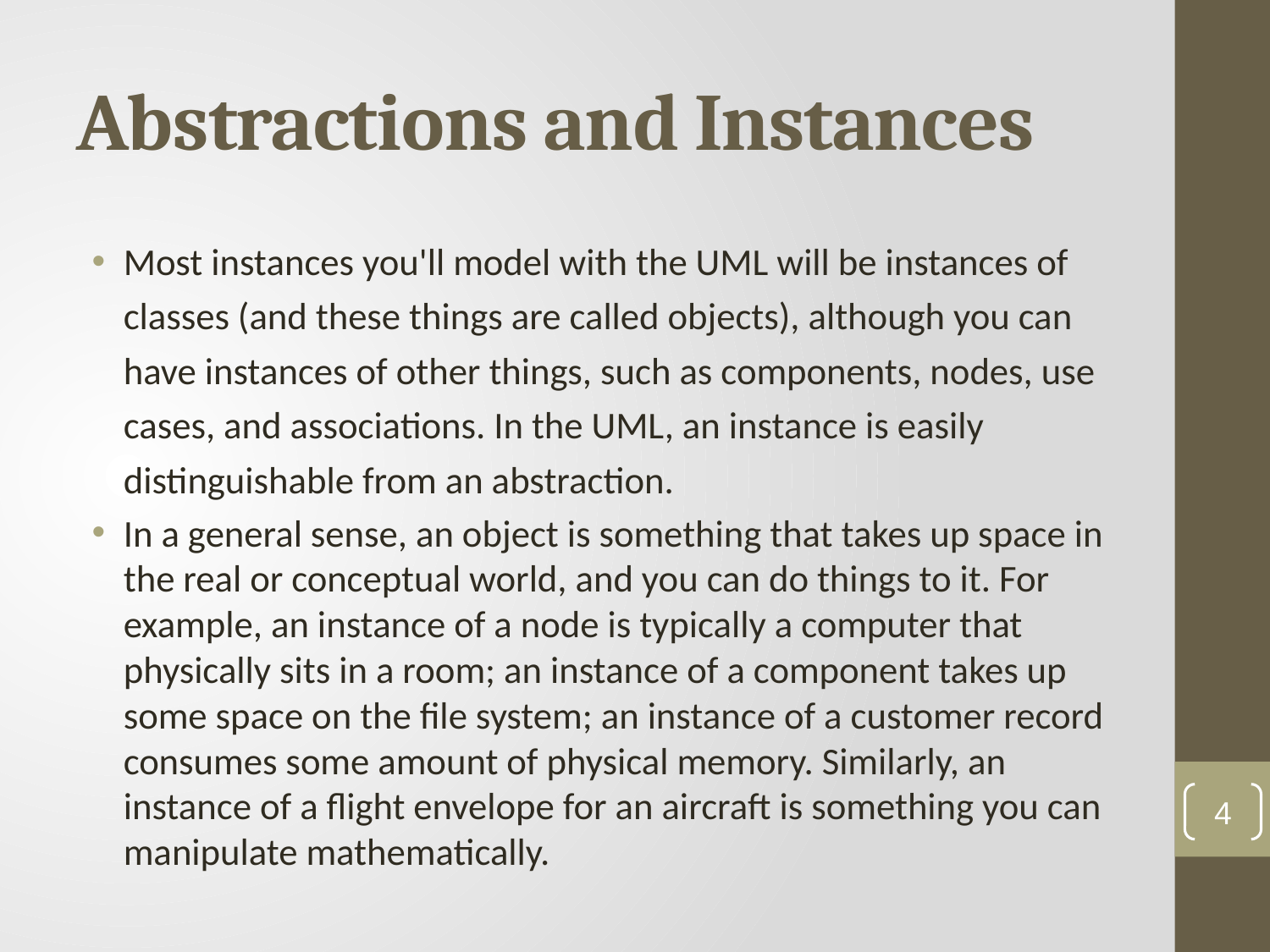

# Abstractions and Instances
Most instances you'll model with the UML will be instances of classes (and these things are called objects), although you can have instances of other things, such as components, nodes, use cases, and associations. In the UML, an instance is easily distinguishable from an abstraction.
In a general sense, an object is something that takes up space in the real or conceptual world, and you can do things to it. For example, an instance of a node is typically a computer that physically sits in a room; an instance of a component takes up some space on the file system; an instance of a customer record consumes some amount of physical memory. Similarly, an instance of a flight envelope for an aircraft is something you can manipulate mathematically.
4